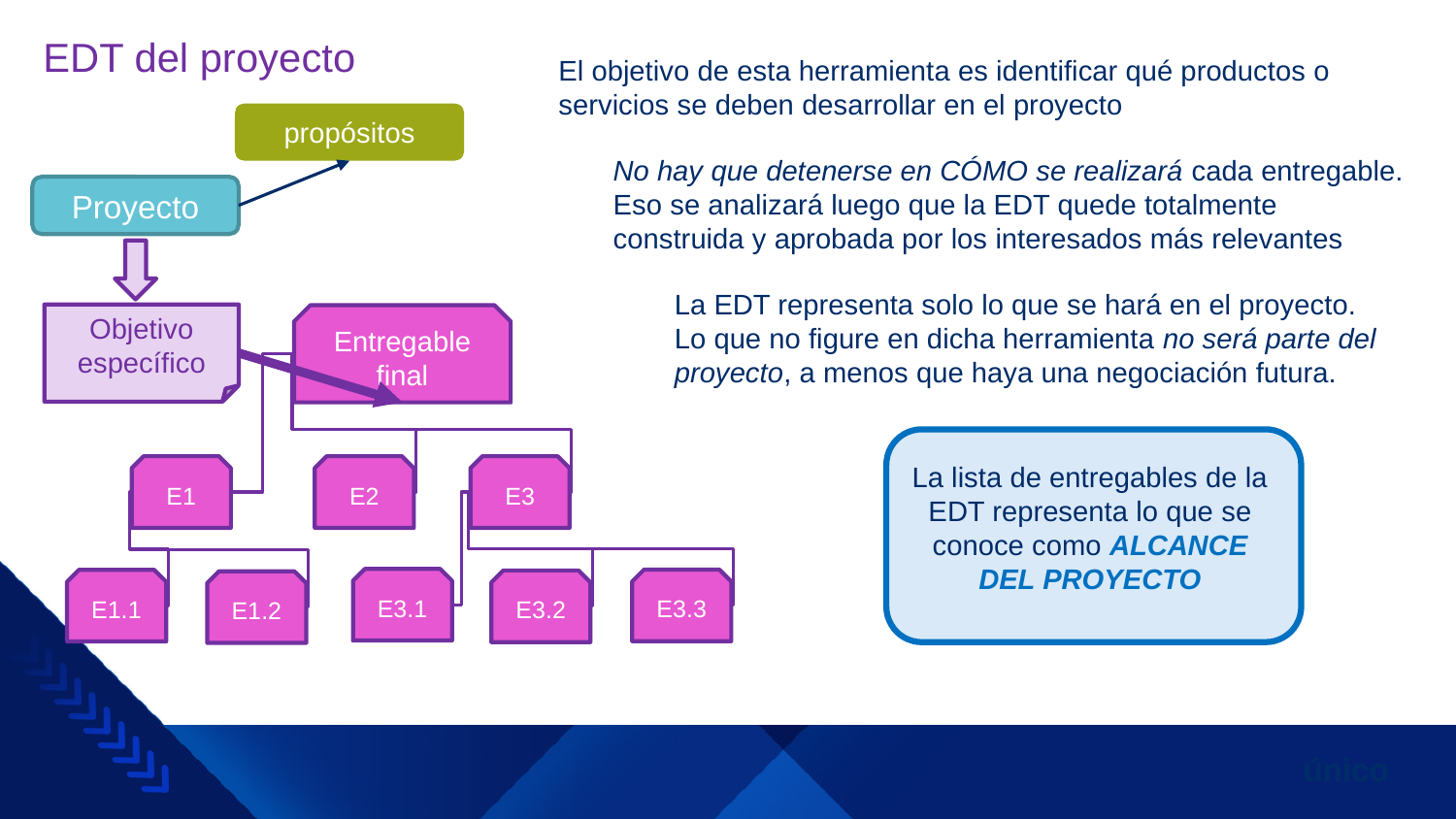

# EDT del proyecto
El objetivo de esta herramienta es identificar qué productos o servicios se deben desarrollar en el proyecto
propósitos
Proyecto
No hay que detenerse en CÓMO se realizará cada entregable. Eso se analizará luego que la EDT quede totalmente construida y aprobada por los interesados más relevantes

La EDT representa solo lo que se hará en el proyecto. Lo que no figure en dicha herramienta no será parte del proyecto, a menos que haya una negociación futura.
Objetivo específico
Entregable final

La lista de entregables de la EDT representa lo que se conoce como ALCANCE DEL PROYECTO
E1
E2
E3
E3.1
E3.3
E1.1
E3.2
E1.2
único
único